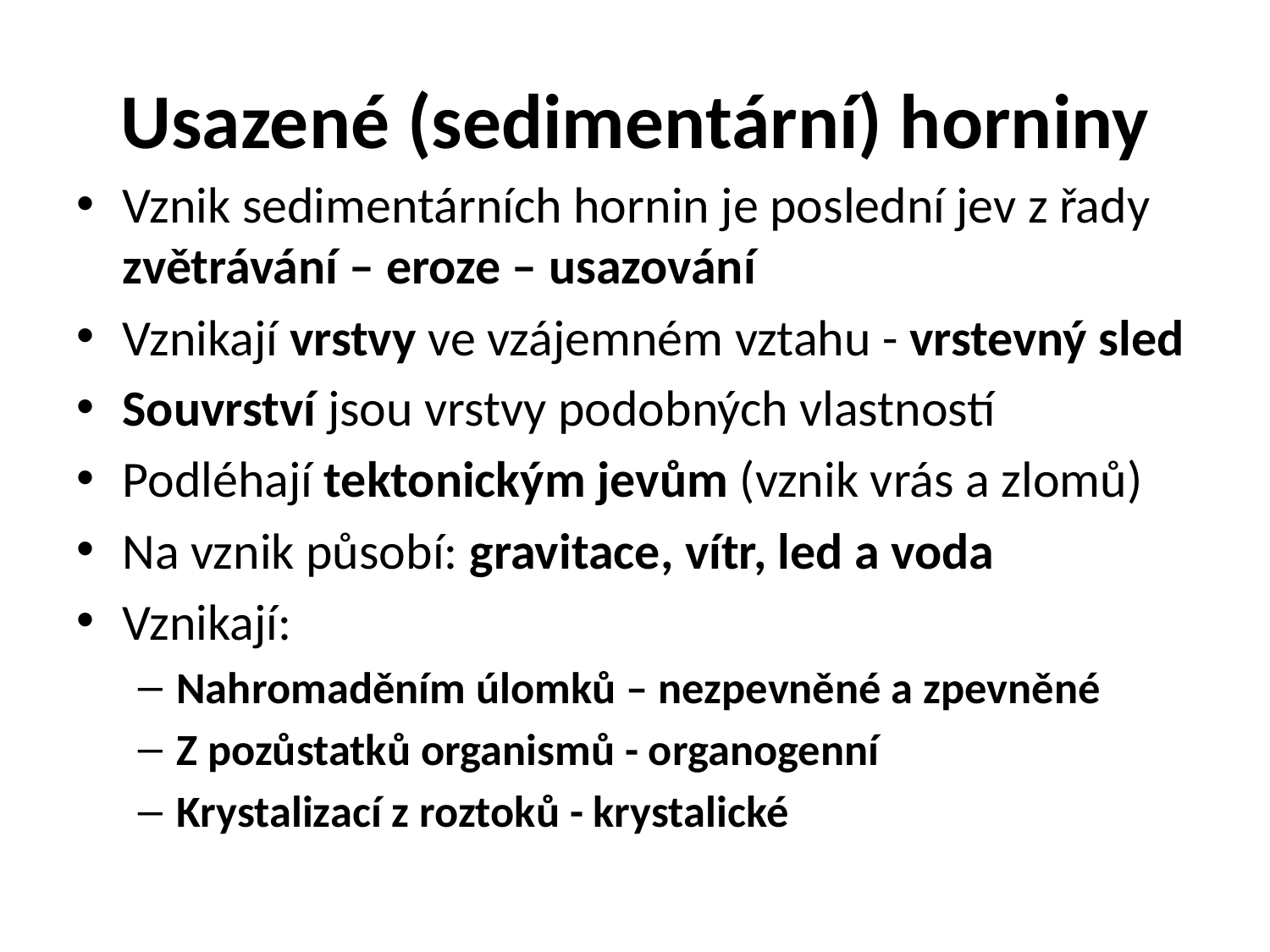

# Usazené (sedimentární) horniny
Vznik sedimentárních hornin je poslední jev z řady zvětrávání – eroze – usazování
Vznikají vrstvy ve vzájemném vztahu - vrstevný sled
Souvrství jsou vrstvy podobných vlastností
Podléhají tektonickým jevům (vznik vrás a zlomů)
Na vznik působí: gravitace, vítr, led a voda
Vznikají:
Nahromaděním úlomků – nezpevněné a zpevněné
Z pozůstatků organismů - organogenní
Krystalizací z roztoků - krystalické